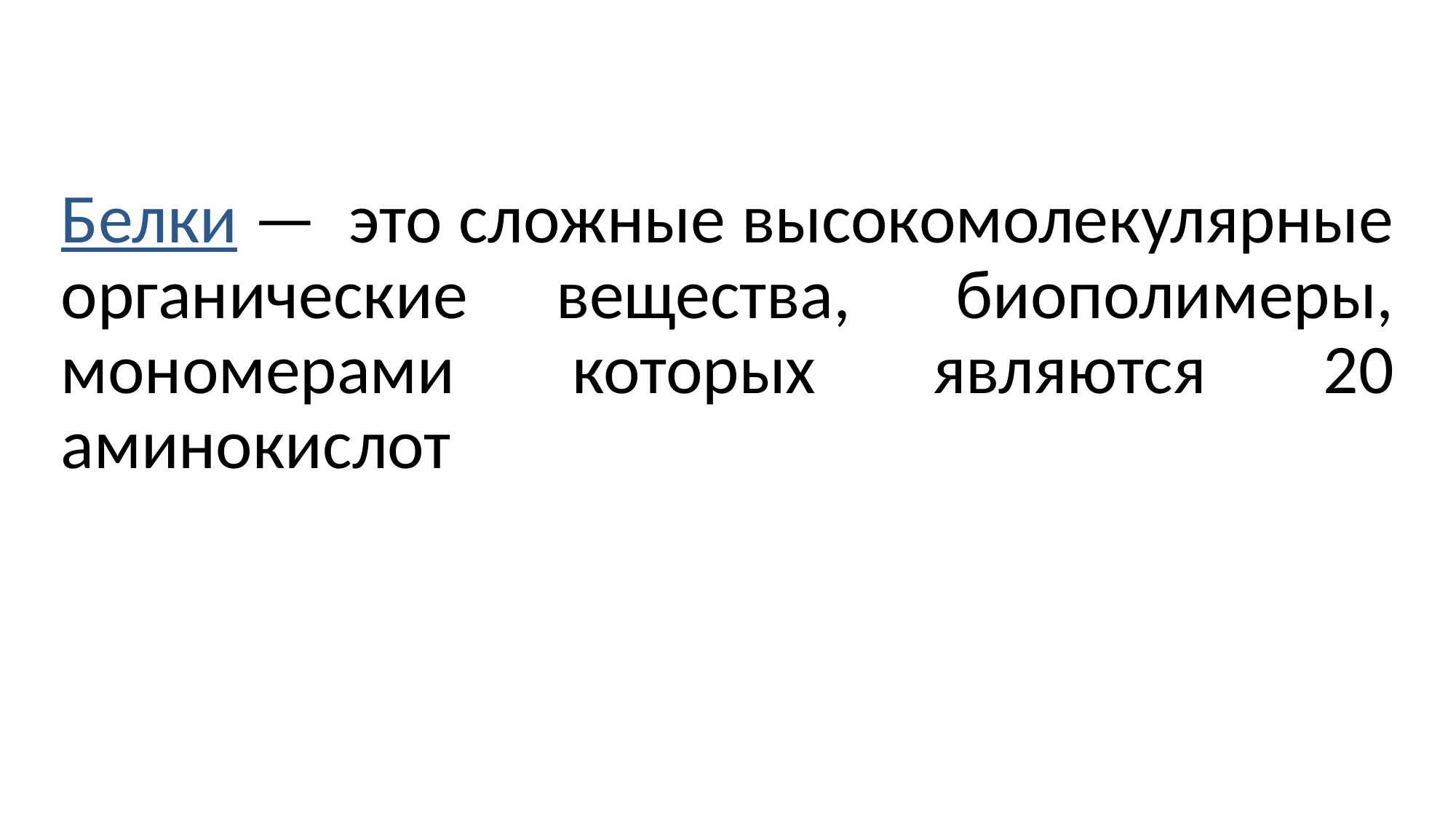

# Белки —  это сложные высокомолекулярные органические вещества,  биополимеры, мономерами которых являются 20 аминокислот